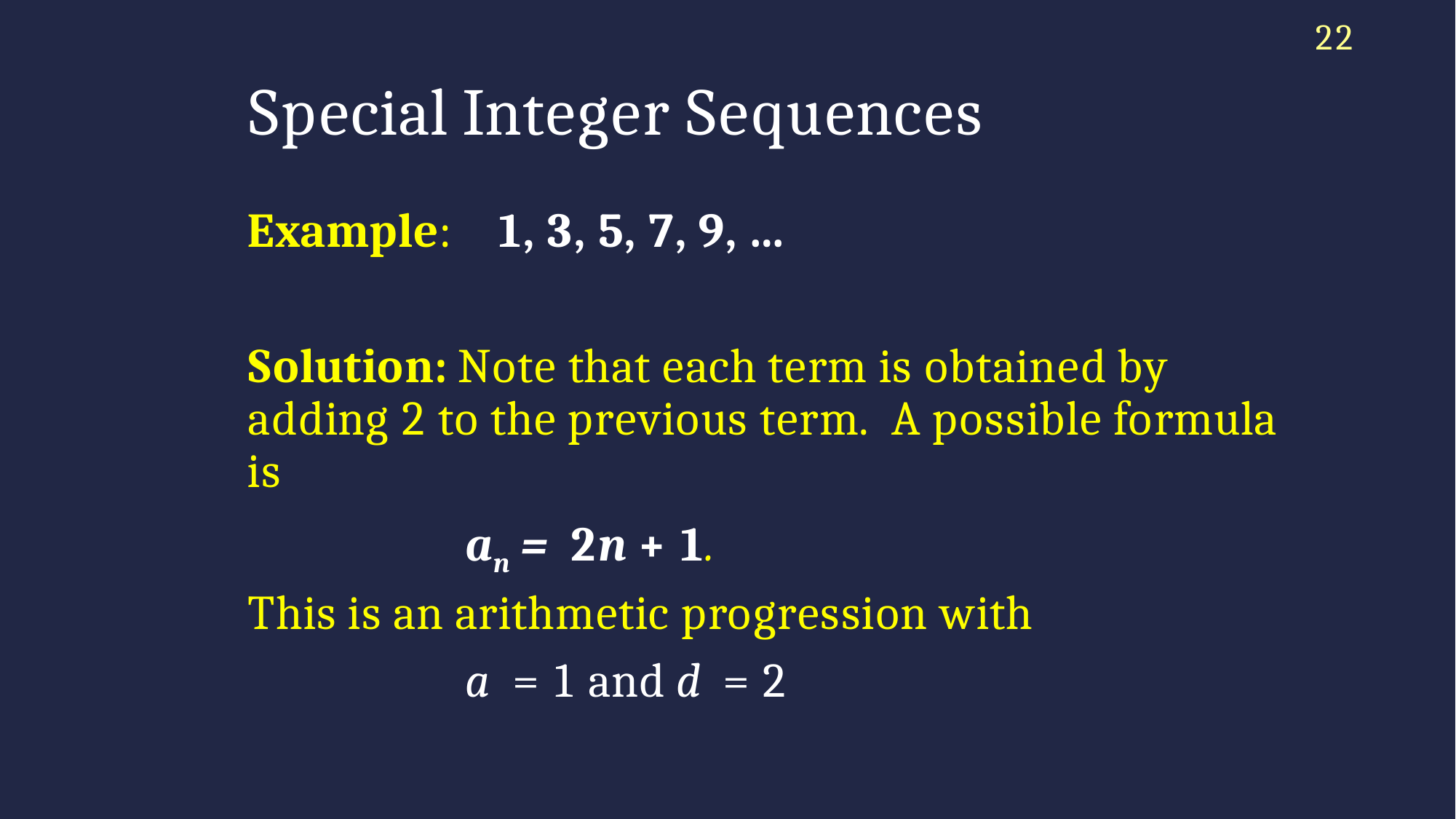

22
# Special Integer Sequences
Example:    1, 3, 5, 7, 9, …

Solution: Note that each term is obtained by adding 2 to the previous term.  A possible formula is
		an =  2n + 1.
This is an arithmetic progression with
		a  = 1 and d  = 2